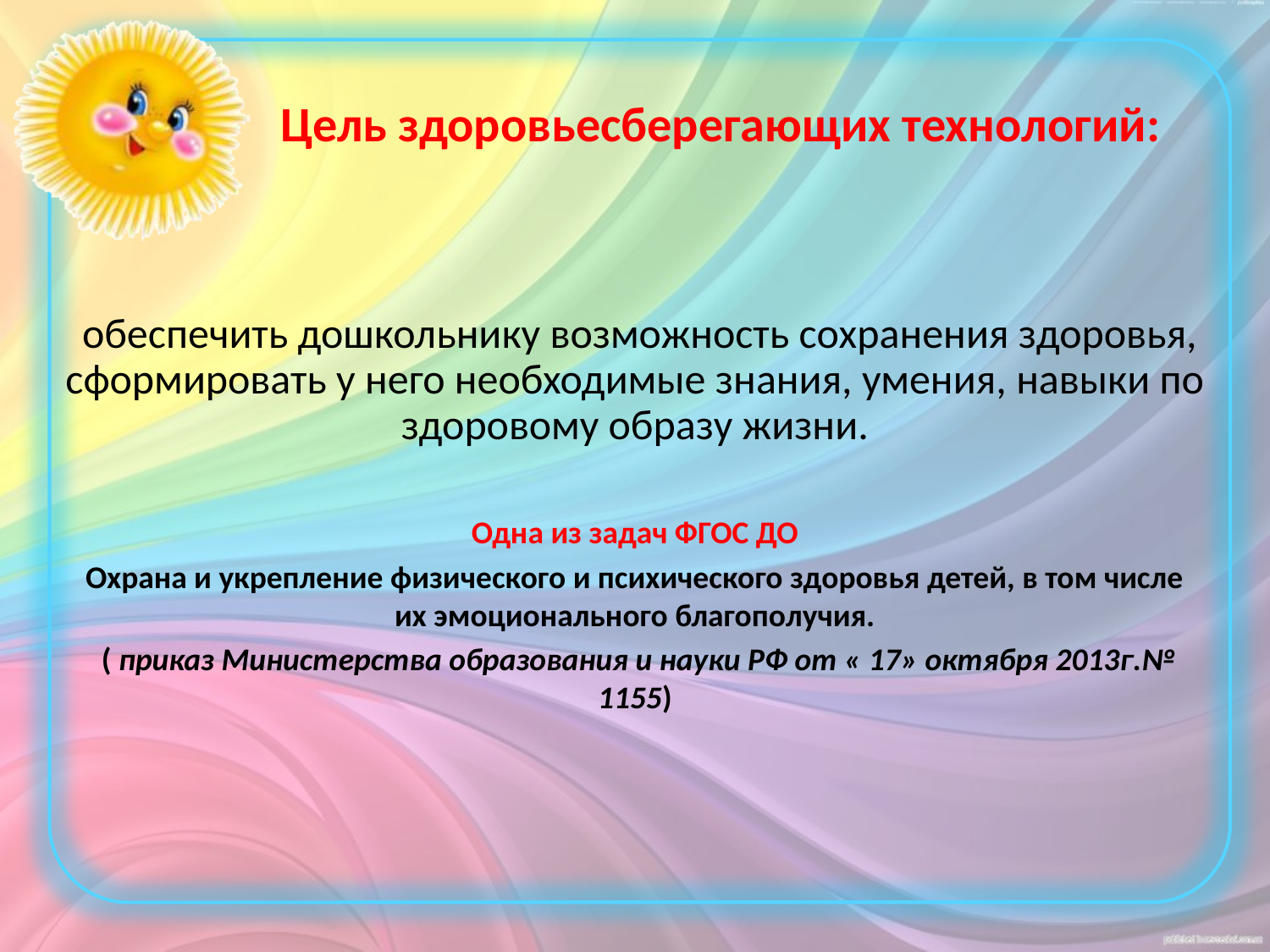

Цель здоровьесберегающих технологий:

 обеспечить дошкольнику возможность сохранения здоровья, сформировать у него необходимые знания, умения, навыки по здоровому образу жизни.
Одна из задач ФГОС ДО
Охрана и укрепление физического и психического здоровья детей, в том числе их эмоционального благополучия.
 ( приказ Министерства образования и науки РФ от « 17» октября 2013г.№ 1155)